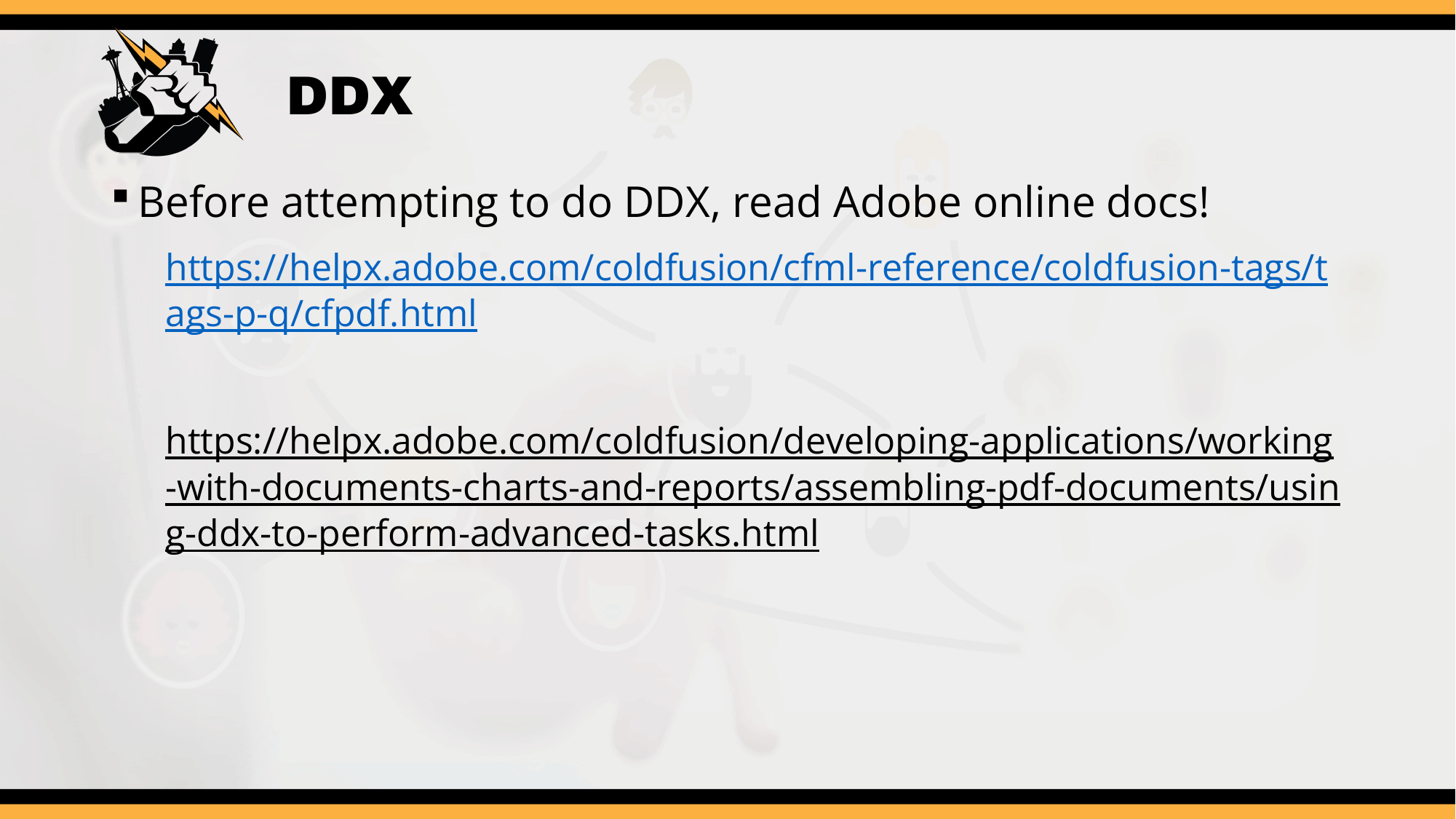

# DDX
Before attempting to do DDX, read Adobe online docs!
https://helpx.adobe.com/coldfusion/cfml-reference/coldfusion-tags/tags-p-q/cfpdf.html

https://helpx.adobe.com/coldfusion/developing-applications/working-with-documents-charts-and-reports/assembling-pdf-documents/using-ddx-to-perform-advanced-tasks.html